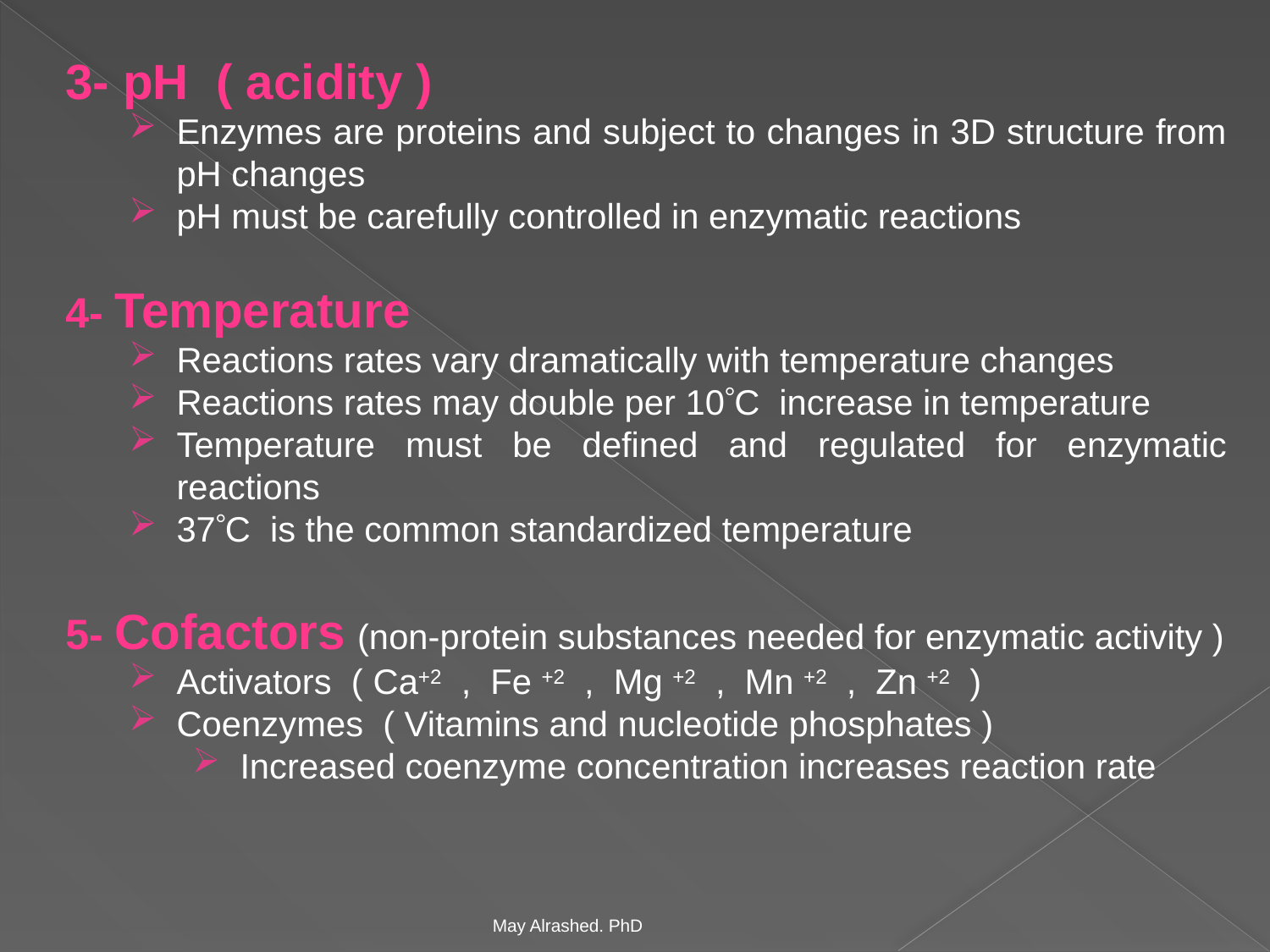

3- pH  ( acidity )
Enzymes are proteins and subject to changes in 3D structure from pH changes
pH must be carefully controlled in enzymatic reactions

4- Temperature
Reactions rates vary dramatically with temperature changes
Reactions rates may double per 10°C  increase in temperature
Temperature must be defined and regulated for enzymatic reactions
37°C  is the common standardized temperature

5- Cofactors (non-protein substances needed for enzymatic activity )
Activators  ( Ca+2  ,  Fe +2  ,  Mg +2  ,  Mn +2  ,  Zn +2  )
Coenzymes  ( Vitamins and nucleotide phosphates )
Increased coenzyme concentration increases reaction rate
May Alrashed. PhD